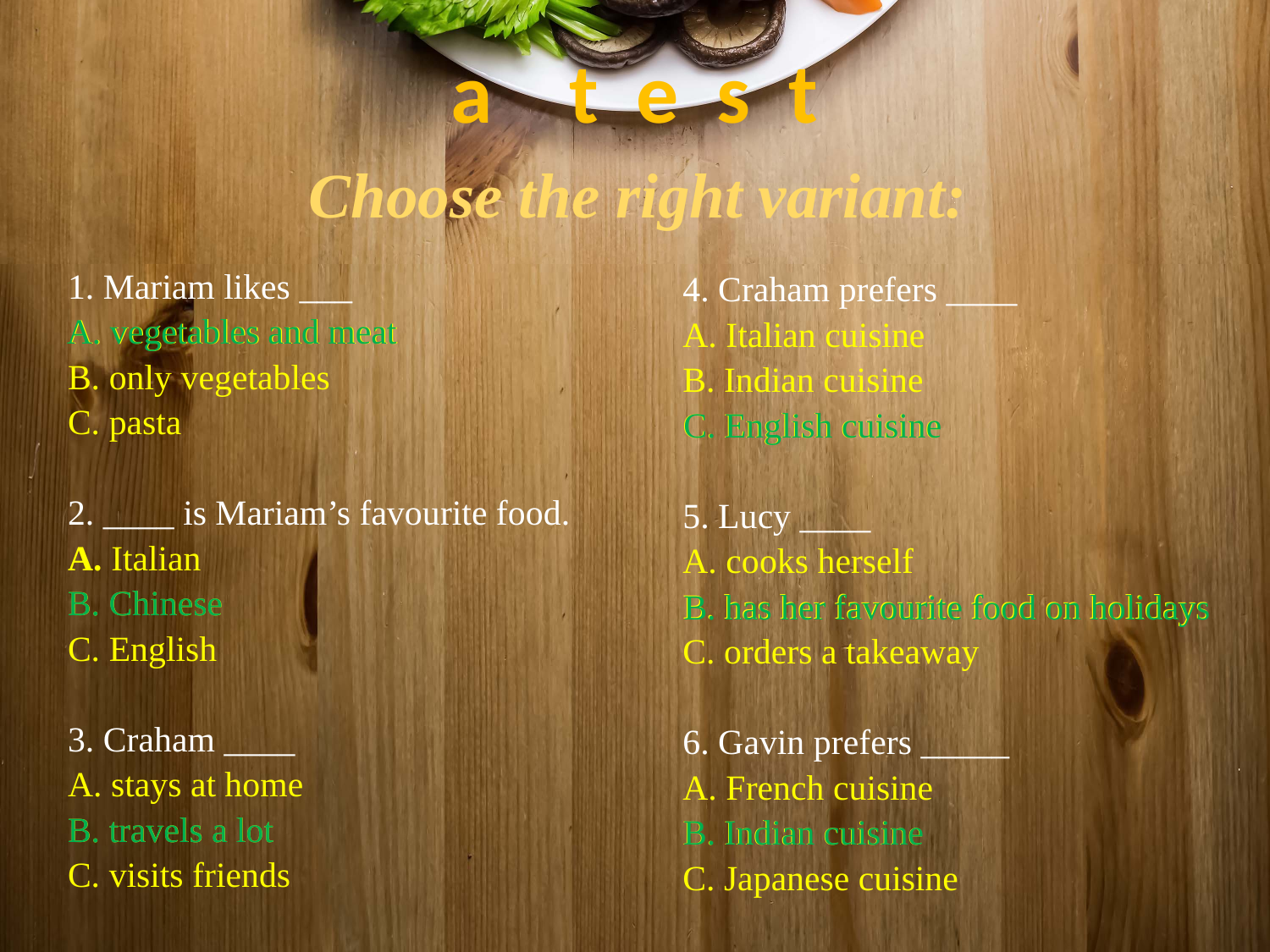

a    t  e  s  t
Choose the right variant:
1. Mariam likes ___
A. vegetables and meat
B. only vegetables
C. pasta

2. ____ is Mariam’s favourite food.
A. Italian
B. Chinese
C. English

3. Craham ____
A. stays at home
B. travels a lot
C. visits friends

4. Craham prefers ____
A. Italian cuisine
B. Indian cuisine
C. English cuisine

5. Lucy ____
A. cooks herself
B. has her favourite food оn holidays
C. orders a takeaway

6. Gavin prefers _____
A. French cuisine
B. Indian cuisine
C. Japanese cuisine
A. vegetables and meat
C. English cuisine
B. Chinese
B. has her favourite food оn holidays
B. travels a lot
B. Indian cuisine